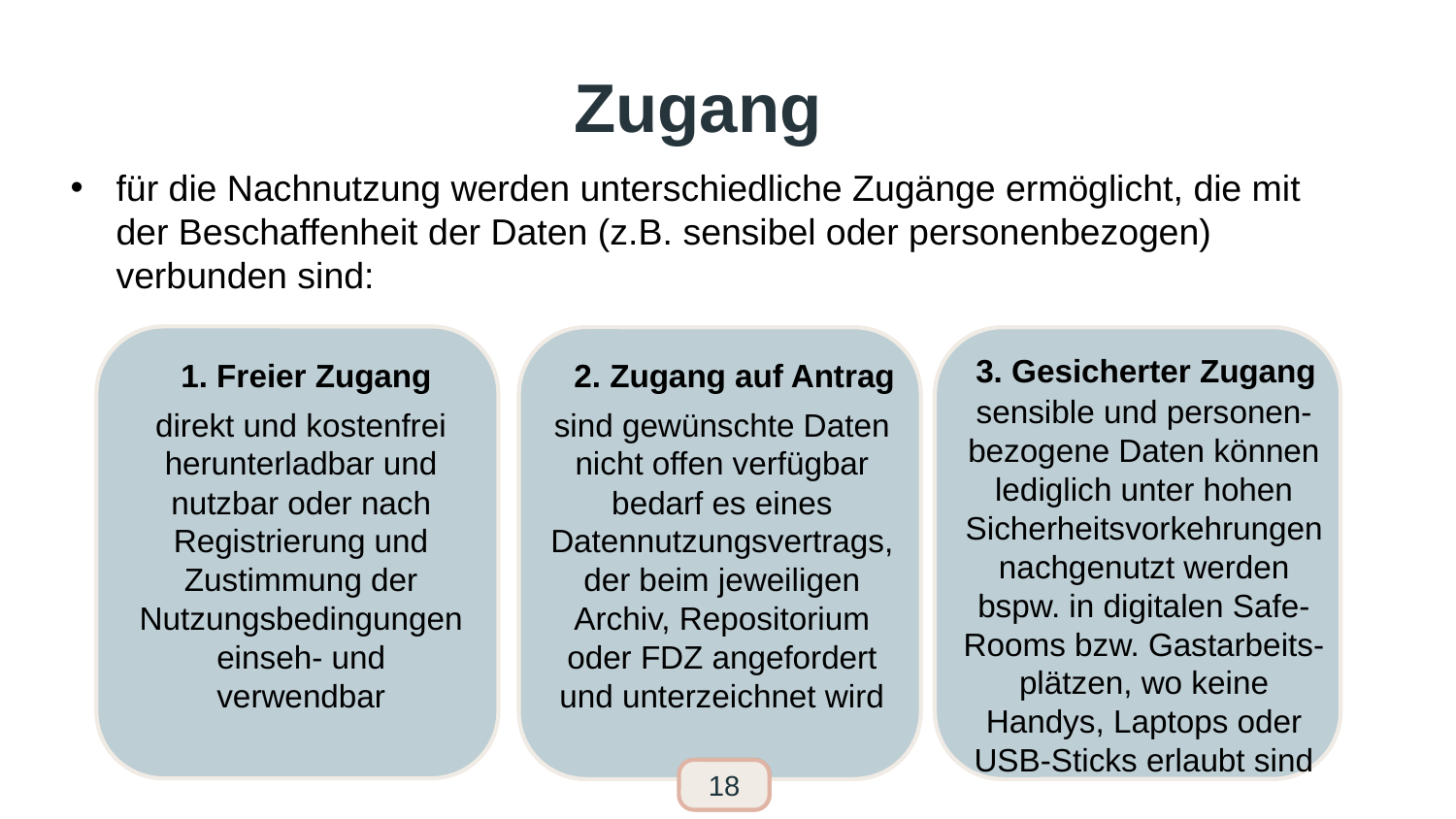

# Zugang
für die Nachnutzung werden unterschiedliche Zugänge ermöglicht, die mit der Beschaffenheit der Daten (z.B. sensibel oder personenbezogen) verbunden sind:

3. Gesicherter Zugang
1. Freier Zugang
2. Zugang auf Antrag
sensible und personen-bezogene Daten können lediglich unter hohen Sicherheitsvorkehrungen nachgenutzt werden
bspw. in digitalen Safe-Rooms bzw. Gastarbeits-plätzen, wo keine Handys, Laptops oder USB-Sticks erlaubt sind
direkt und kostenfrei herunterladbar und nutzbar oder nach Registrierung und Zustimmung der Nutzungsbedingungen einseh- und verwendbar
sind gewünschte Daten nicht offen verfügbar bedarf es eines Datennutzungsvertrags, der beim jeweiligen Archiv, Repositorium oder FDZ angefordert und unterzeichnet wird
18